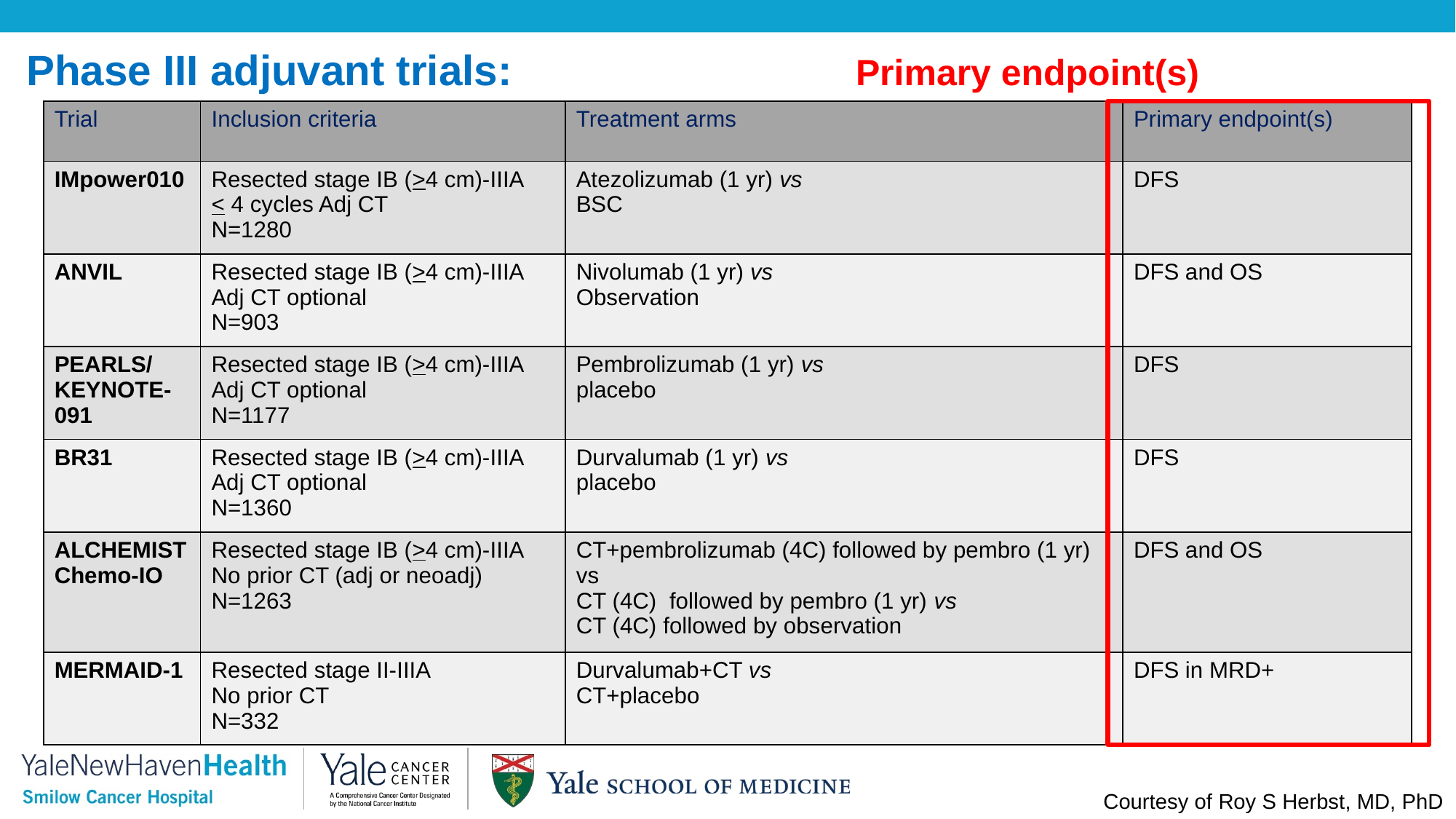

Phase III adjuvant trials:                             Primary endpoint(s)
| Trial | Inclusion criteria | Treatment arms | Primary endpoint(s) |
| --- | --- | --- | --- |
| IMpower010 | Resected stage IB (>4 cm)-IIIA < 4 cycles Adj CT N=1280 | Atezolizumab (1 yr) vs BSC | DFS |
| ANVIL | Resected stage IB (>4 cm)-IIIA Adj CT optional N=903 | Nivolumab (1 yr) vs Observation | DFS and OS |
| PEARLS/ KEYNOTE-091 | Resected stage IB (>4 cm)-IIIA Adj CT optional N=1177 | Pembrolizumab (1 yr) vs placebo | DFS |
| BR31 | Resected stage IB (>4 cm)-IIIA Adj CT optional N=1360 | Durvalumab (1 yr) vs placebo | DFS |
| ALCHEMIST Chemo-IO | Resected stage IB (>4 cm)-IIIA No prior CT (adj or neoadj) N=1263 | CT+pembrolizumab (4C) followed by pembro (1 yr) vs CT (4C) followed by pembro (1 yr) vs CT (4C) followed by observation | DFS and OS |
| MERMAID-1 | Resected stage II-IIIA No prior CT N=332 | Durvalumab+CT vs CT+placebo | DFS in MRD+ |

Courtesy of Roy S Herbst, MD, PhD